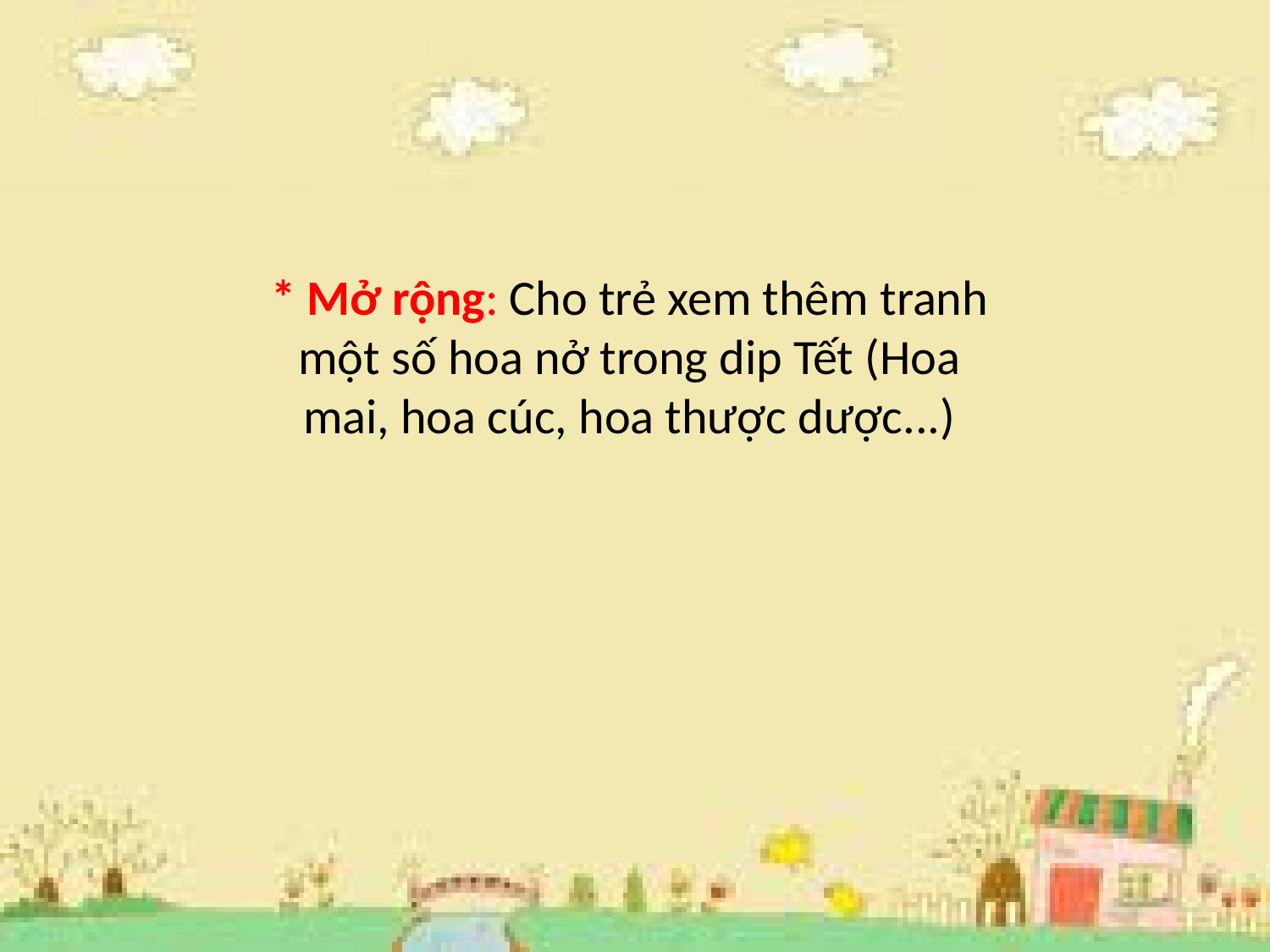

# * Mở rộng: Cho trẻ xem thêm tranh một số hoa nở trong dip Tết (Hoa mai, hoa cúc, hoa thược dược...)